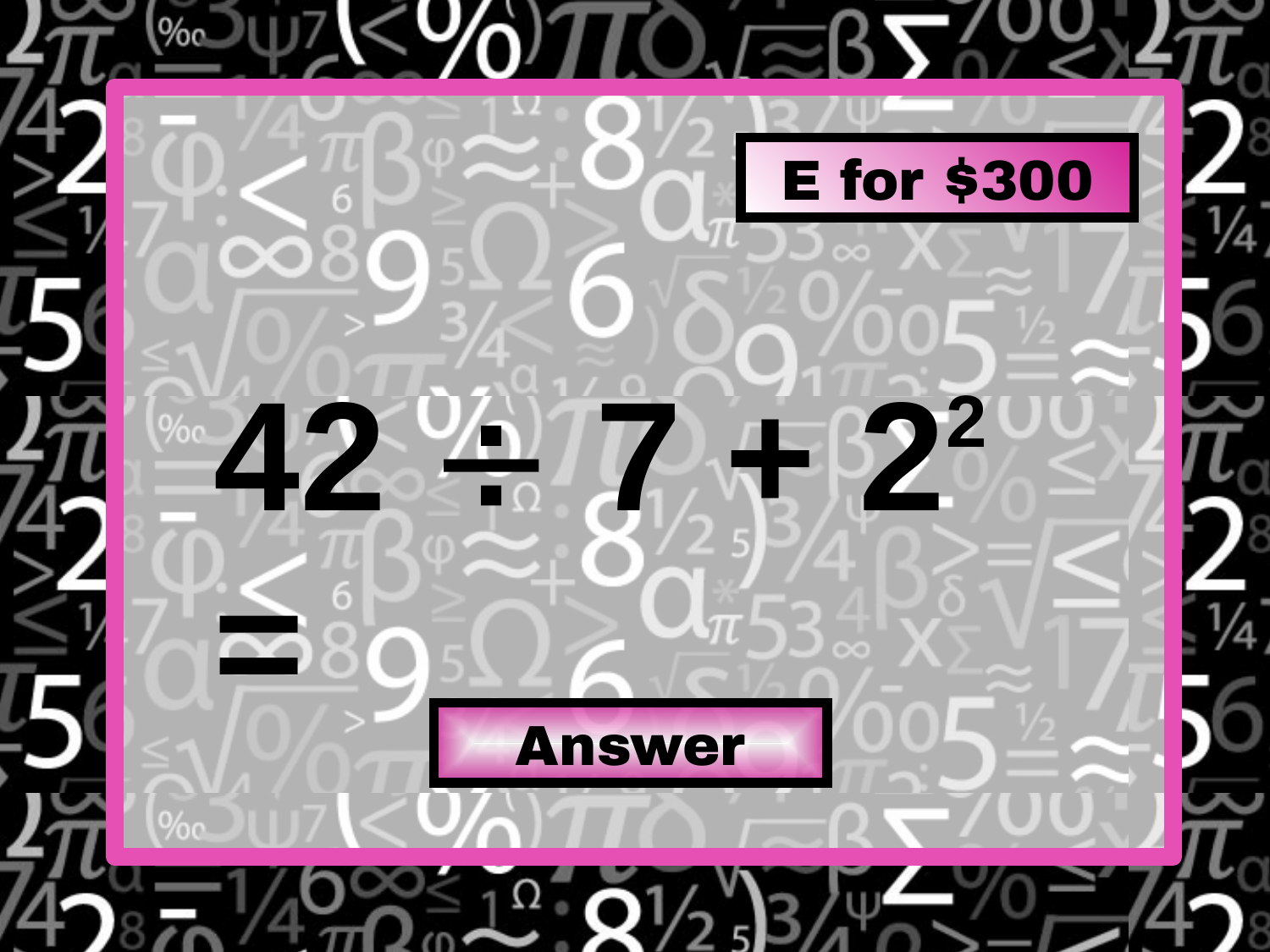

E for $300
42 ÷ 7 + 22 =
Answer